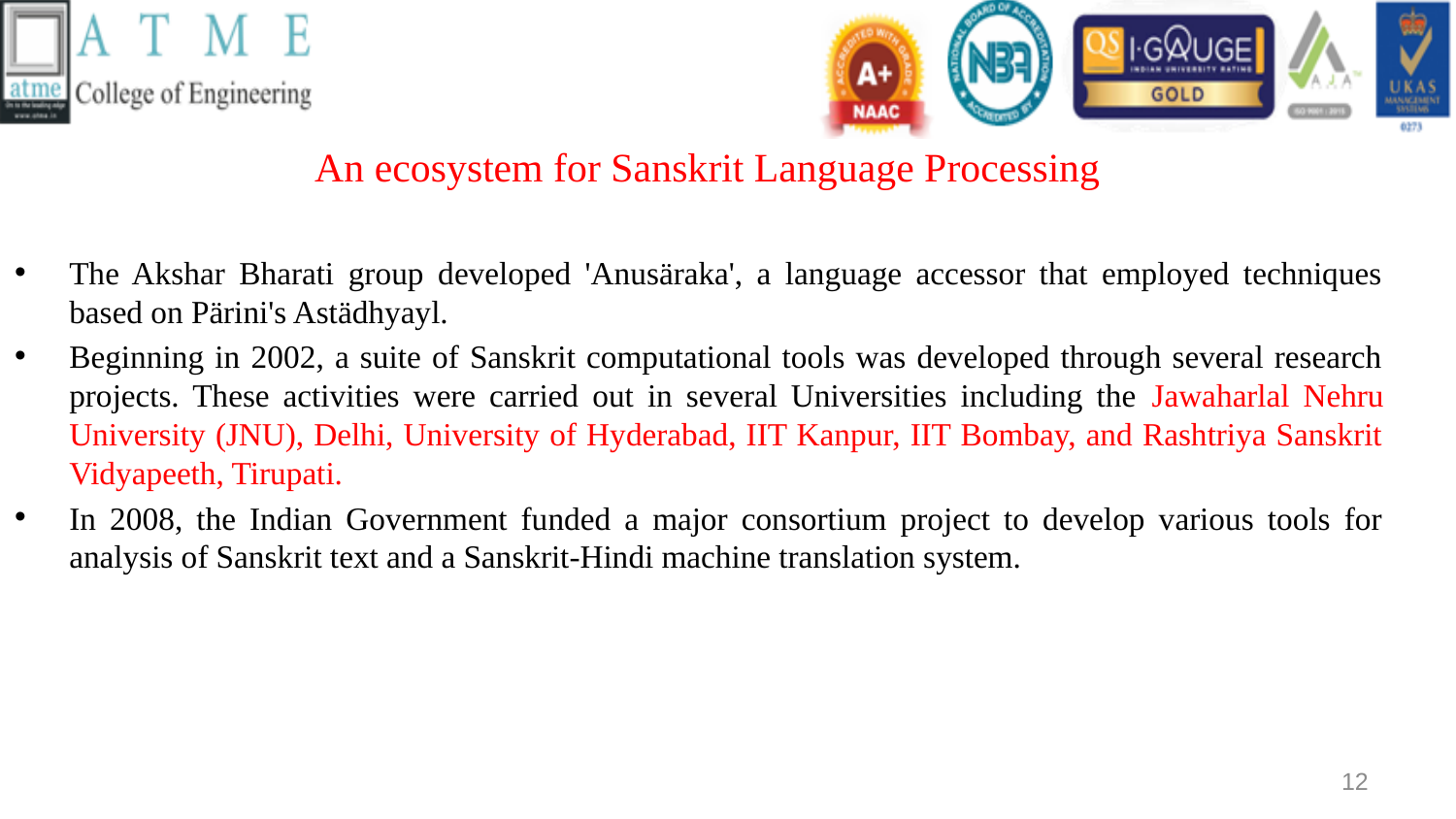

# An ecosystem for Sanskrit Language Processing
The Akshar Bharati group developed 'Anusäraka', a language accessor that employed techniques based on Pärini's Astädhyayl.
Beginning in 2002, a suite of Sanskrit computational tools was developed through several research projects. These activities were carried out in several Universities including the Jawaharlal Nehru University (JNU), Delhi, University of Hyderabad, IIT Kanpur, IIT Bombay, and Rashtriya Sanskrit Vidyapeeth, Tirupati.
In 2008, the Indian Government funded a major consortium project to develop various tools for analysis of Sanskrit text and a Sanskrit-Hindi machine translation system.
12